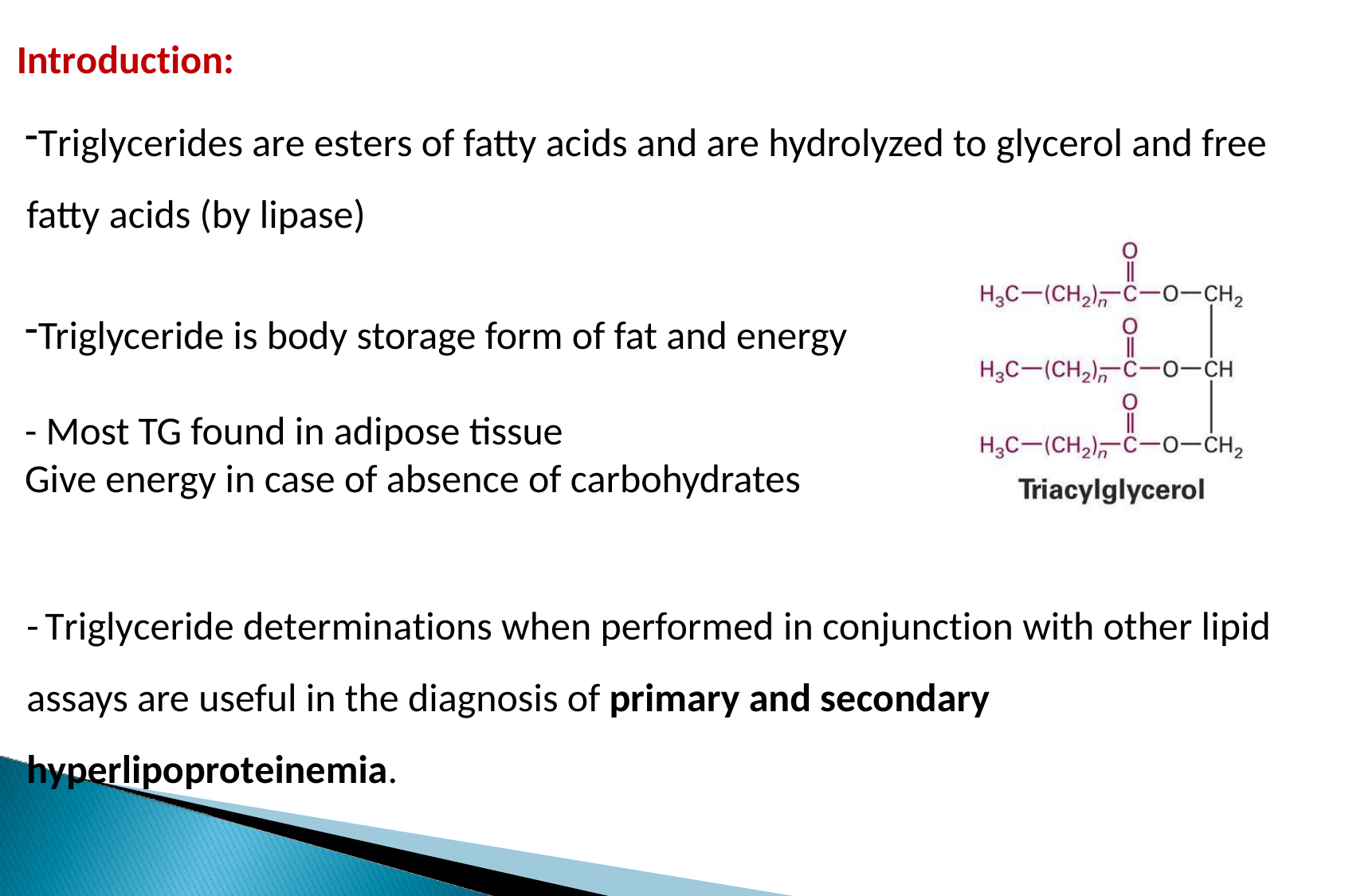

Introduction:
Triglycerides are esters of fatty acids and are hydrolyzed to glycerol and free fatty acids (by lipase)

Triglyceride is body storage form of fat and energy

- Most TG found in adipose tissue
Give energy in case of absence of carbohydrates

- Triglyceride determinations when performed in conjunction with other lipid assays are useful in the diagnosis of primary and secondary hyperlipoproteinemia.